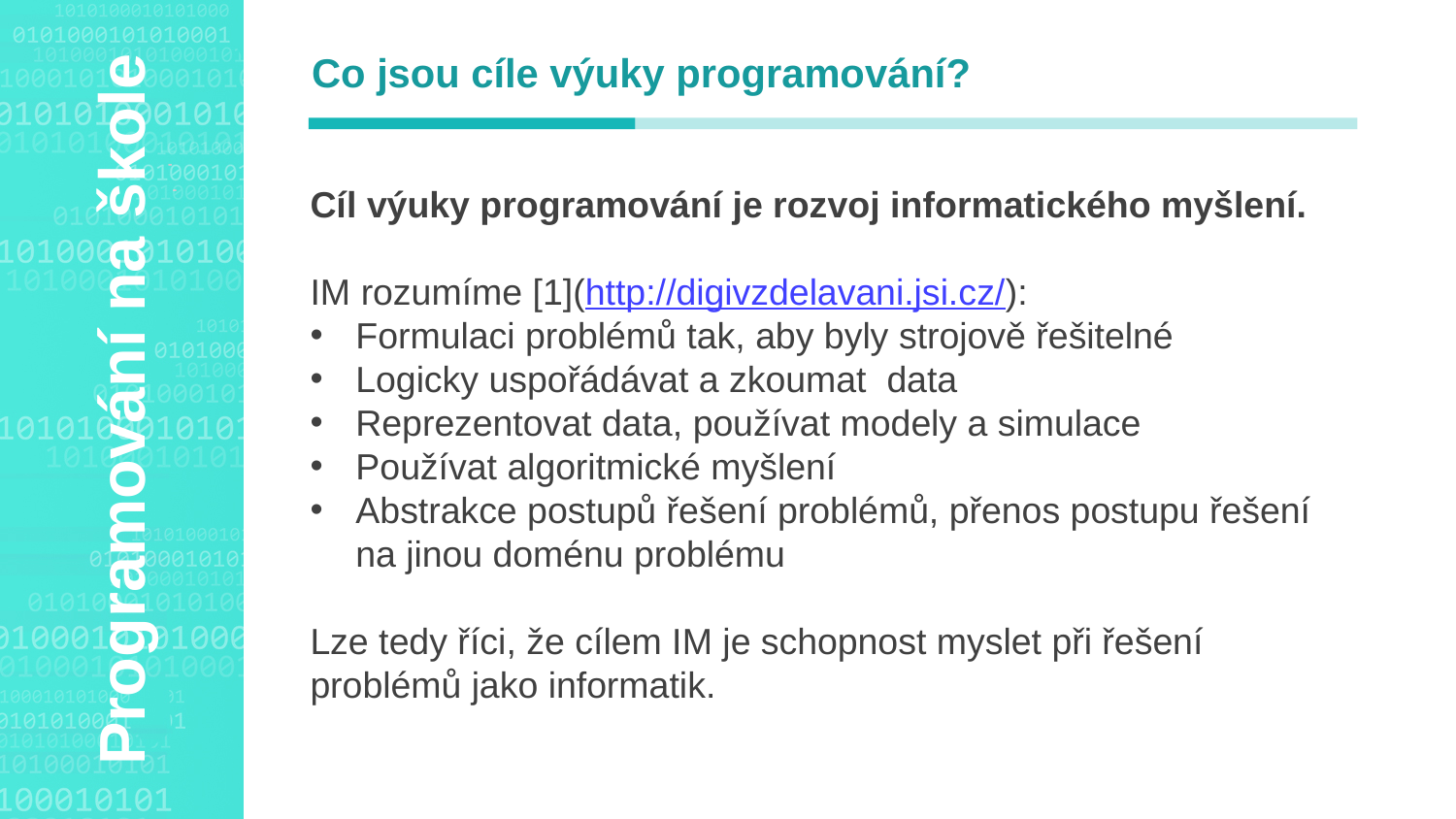

Co jsou cíle výuky programování?

Cíl výuky programování je rozvoj informatického myšlení.

IM rozumíme [1](http://digivzdelavani.jsi.cz/):
Formulaci problémů tak, aby byly strojově řešitelné
Logicky uspořádávat a zkoumat  data
Reprezentovat data, používat modely a simulace
Používat algoritmické myšlení
Abstrakce postupů řešení problémů, přenos postupu řešení na jinou doménu problému

Lze tedy říci, že cílem IM je schopnost myslet při řešení problémů jako informatik.

Agenda Style

Programování na škole